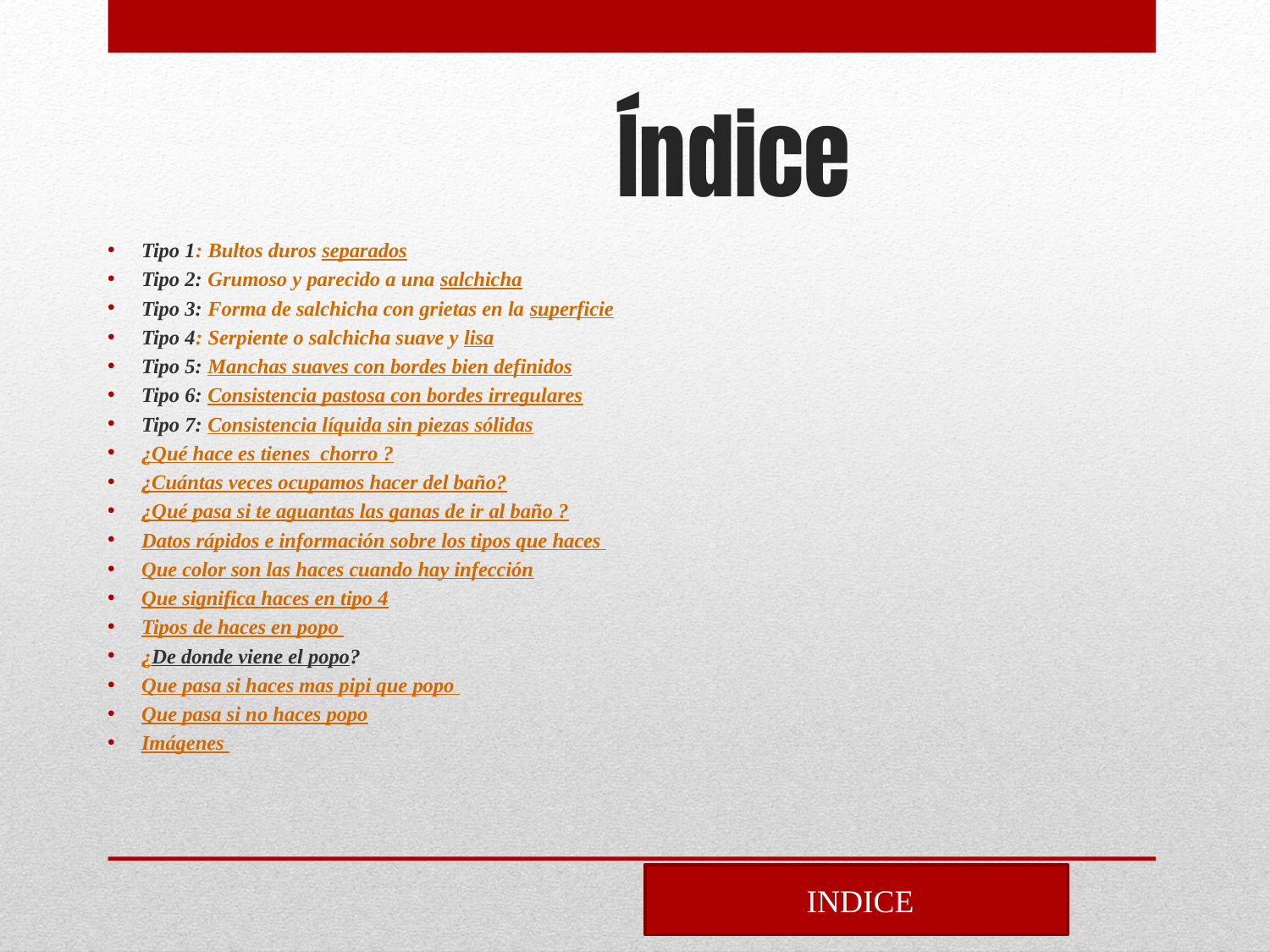

# Índice
Tipo 1: Bultos duros separados
Tipo 2: Grumoso y parecido a una salchicha
Tipo 3: Forma de salchicha con grietas en la superficie
Tipo 4: Serpiente o salchicha suave y lisa
Tipo 5: Manchas suaves con bordes bien definidos
Tipo 6: Consistencia pastosa con bordes irregulares
Tipo 7: Consistencia líquida sin piezas sólidas
¿Qué hace es tienes  chorro ?
¿Cuántas veces ocupamos hacer del baño?
¿Qué pasa si te aguantas las ganas de ir al baño ?
Datos rápidos e información sobre los tipos que haces
Que color son las haces cuando hay infección
Que significa haces en tipo 4
Tipos de haces en popo
¿De donde viene el popo?
Que pasa si haces mas pipi que popo
Que pasa si no haces popo
Imágenes
 INDICE